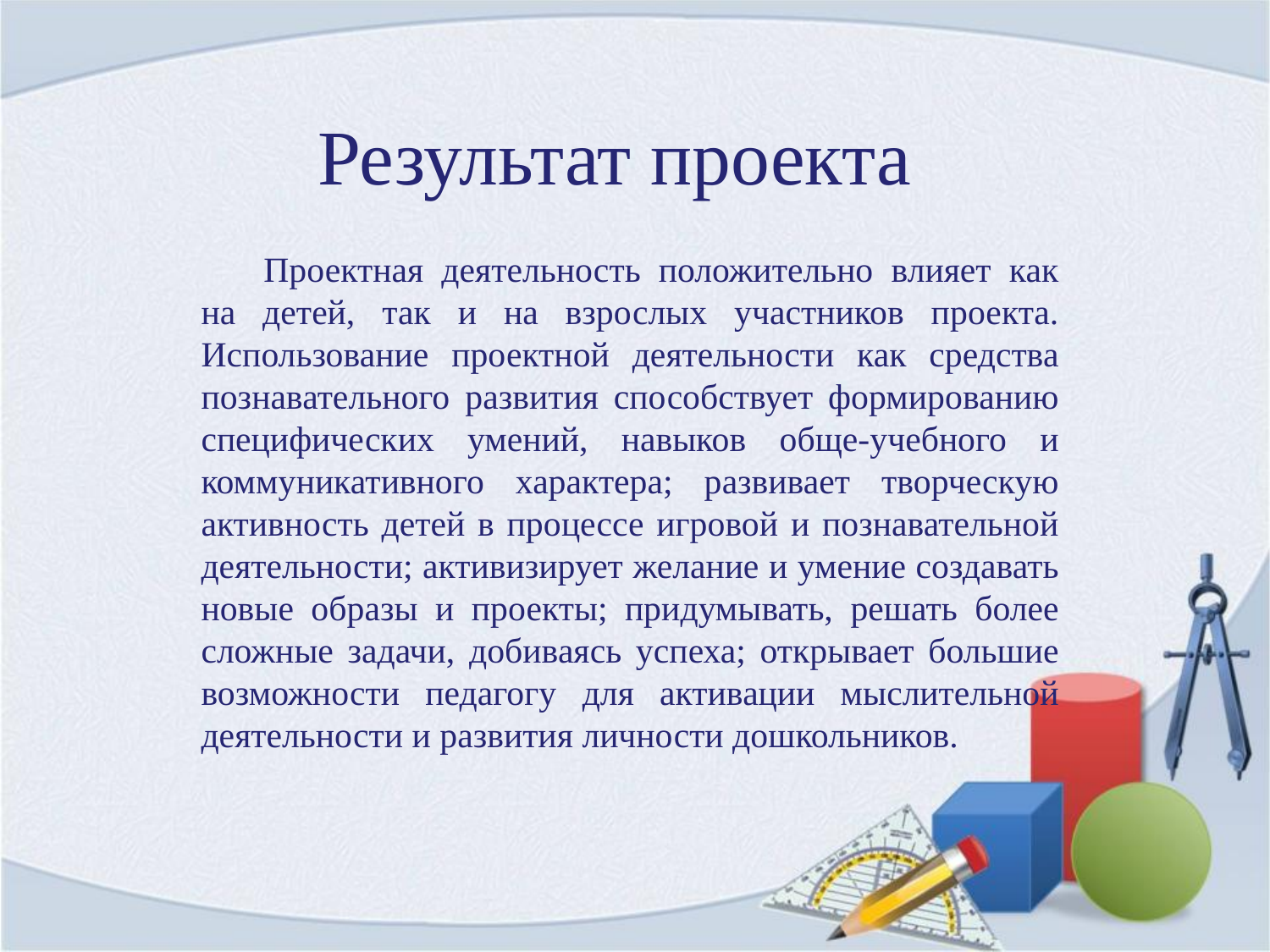

# Результат проекта
Проектная деятельность положительно влияет как на детей, так и на взрослых участников проекта. Использование проектной деятельности как средства познавательного развития способствует формированию специфических умений, навыков обще-учебного и коммуникативного характера; развивает творческую активность детей в процессе игровой и познавательной деятельности; активизирует желание и умение создавать новые образы и проекты; придумывать, решать более сложные задачи, добиваясь успеха; открывает большие возможности педагогу для активации мыслительной деятельности и развития личности дошкольников.